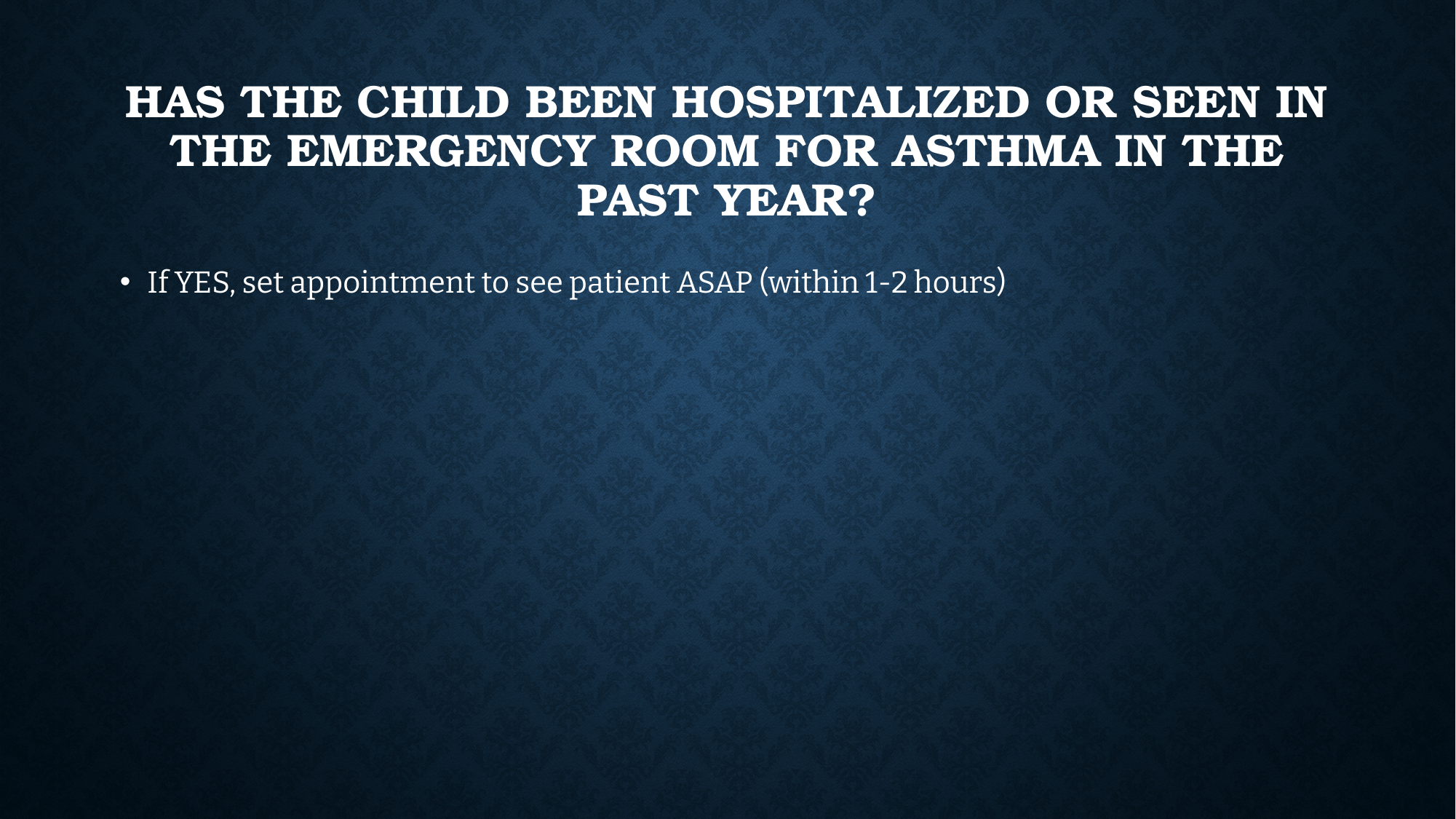

# Has the child been hospitalized or seen in the emergency room for asthma in the past year?
If YES, set appointment to see patient ASAP (within 1-2 hours)